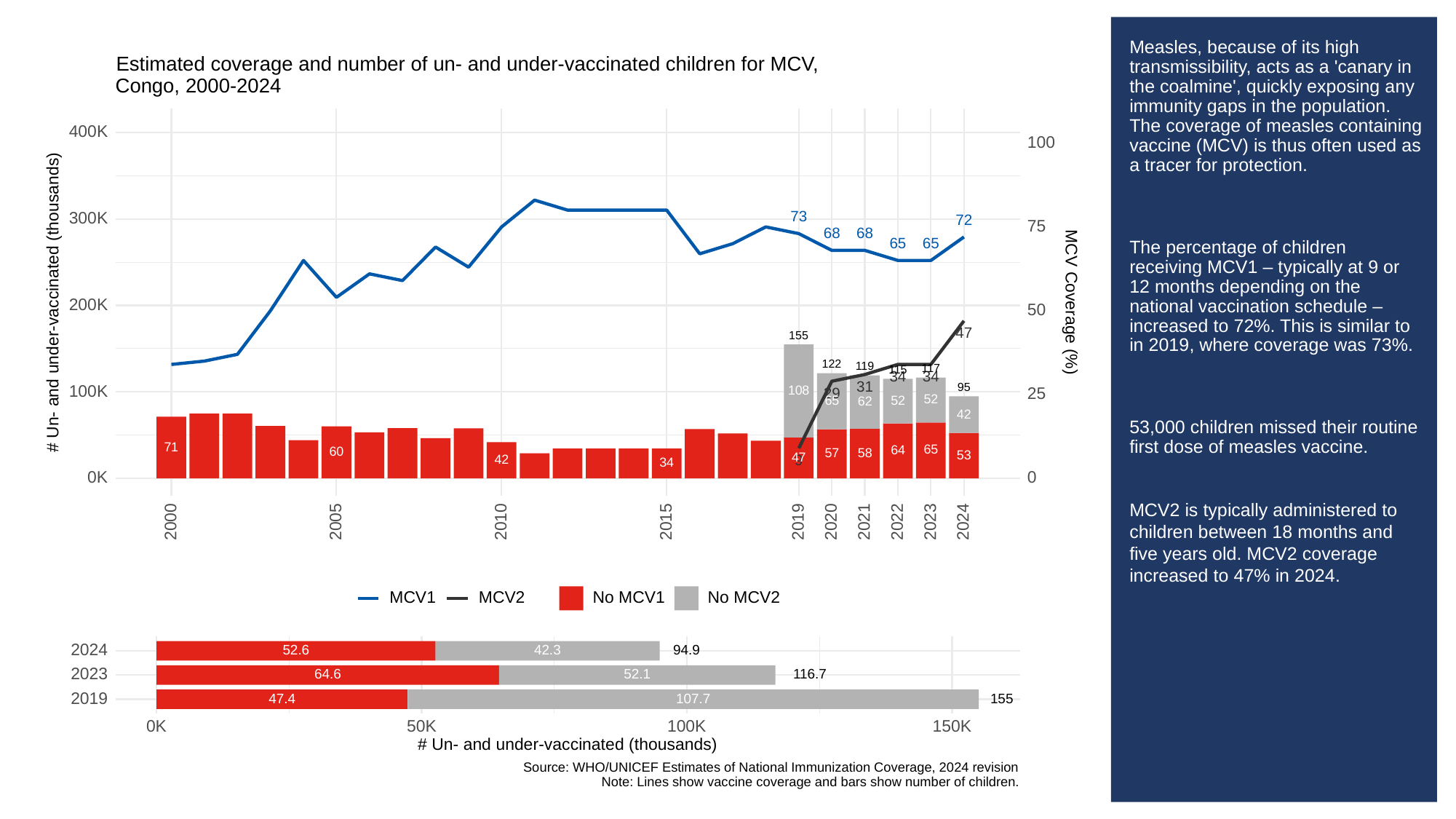

# Measles, because of its high transmissibility, acts as a 'canary in the coalmine', quickly exposing any immunity gaps in the population. The coverage of measles containing vaccine (MCV) is thus often used as a tracer for protection.

The percentage of children receiving MCV1 – typically at 9 or 12 months depending on the national vaccination schedule – increased to 72%. This is similar to in 2019, where coverage was 73%.

53,000 children missed their routine first dose of measles vaccine.

MCV2 is typically administered to children between 18 months and five years old. MCV2 coverage increased to 47% in 2024.

Estimated coverage and number of un- and under-vaccinated children for MCV,
Congo, 2000-2024

400K

100

73
300K
72

75
68
68
65
65

# Un- and under-vaccinated (thousands)
MCV Coverage (%)
200K
50

47
155

122
119
117
115
34
34

31
95
100K
108
25
29

52
52

65
62
42

71
65
64
60

58
57
53

47
9
42
34
0K
0

2023
2000
2005
2010
2015
2019
2020
2021
2022
2024

MCV1
MCV2
No MCV1
No MCV2

2024
42.3
52.6
94.9

2023
64.6
52.1
116.7

2019
107.7
155
47.4

0K
50K
100K
150K
# Un- and under-vaccinated (thousands)
Source: WHO/UNICEF Estimates of National Immunization Coverage, 2024 revision
Note: Lines show vaccine coverage and bars show number of children.